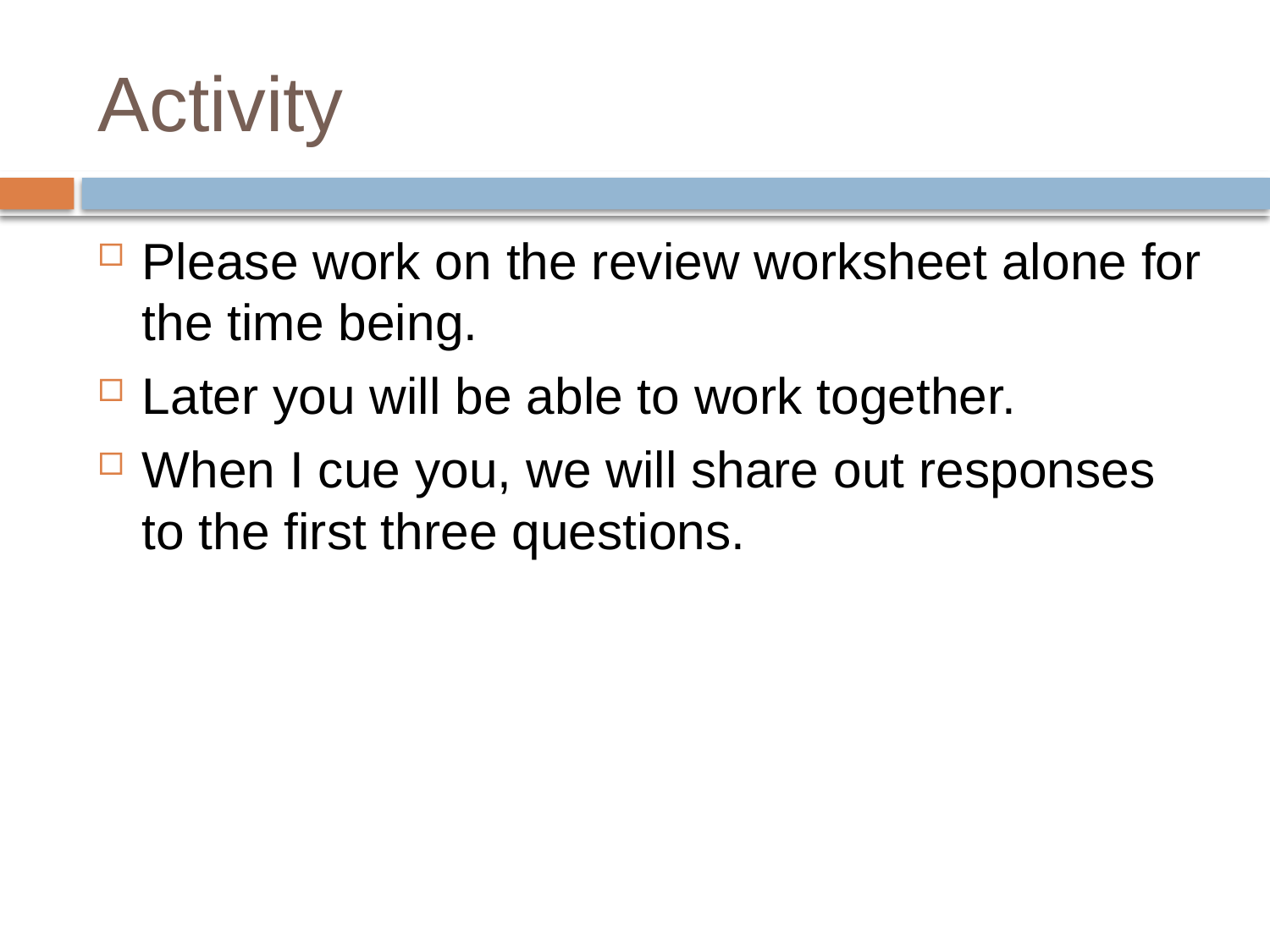

# Activity
Please work on the review worksheet alone for the time being.
Later you will be able to work together.
When I cue you, we will share out responses to the first three questions.